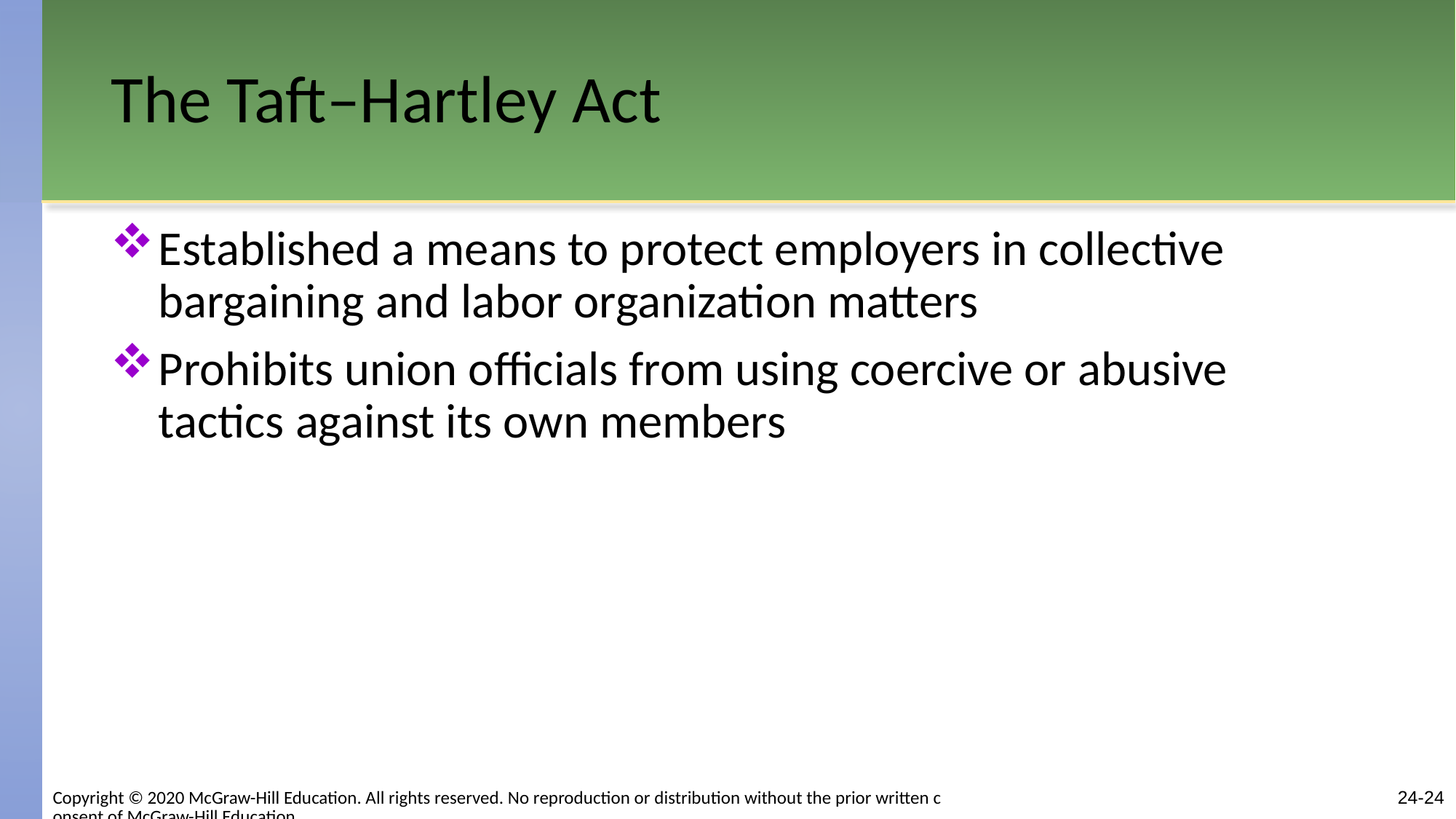

# The Taft–Hartley Act
Established a means to protect employers in collective bargaining and labor organization matters
Prohibits union officials from using coercive or abusive tactics against its own members
Copyright © 2020 McGraw-Hill Education. All rights reserved. No reproduction or distribution without the prior written consent of McGraw-Hill Education.
24-24